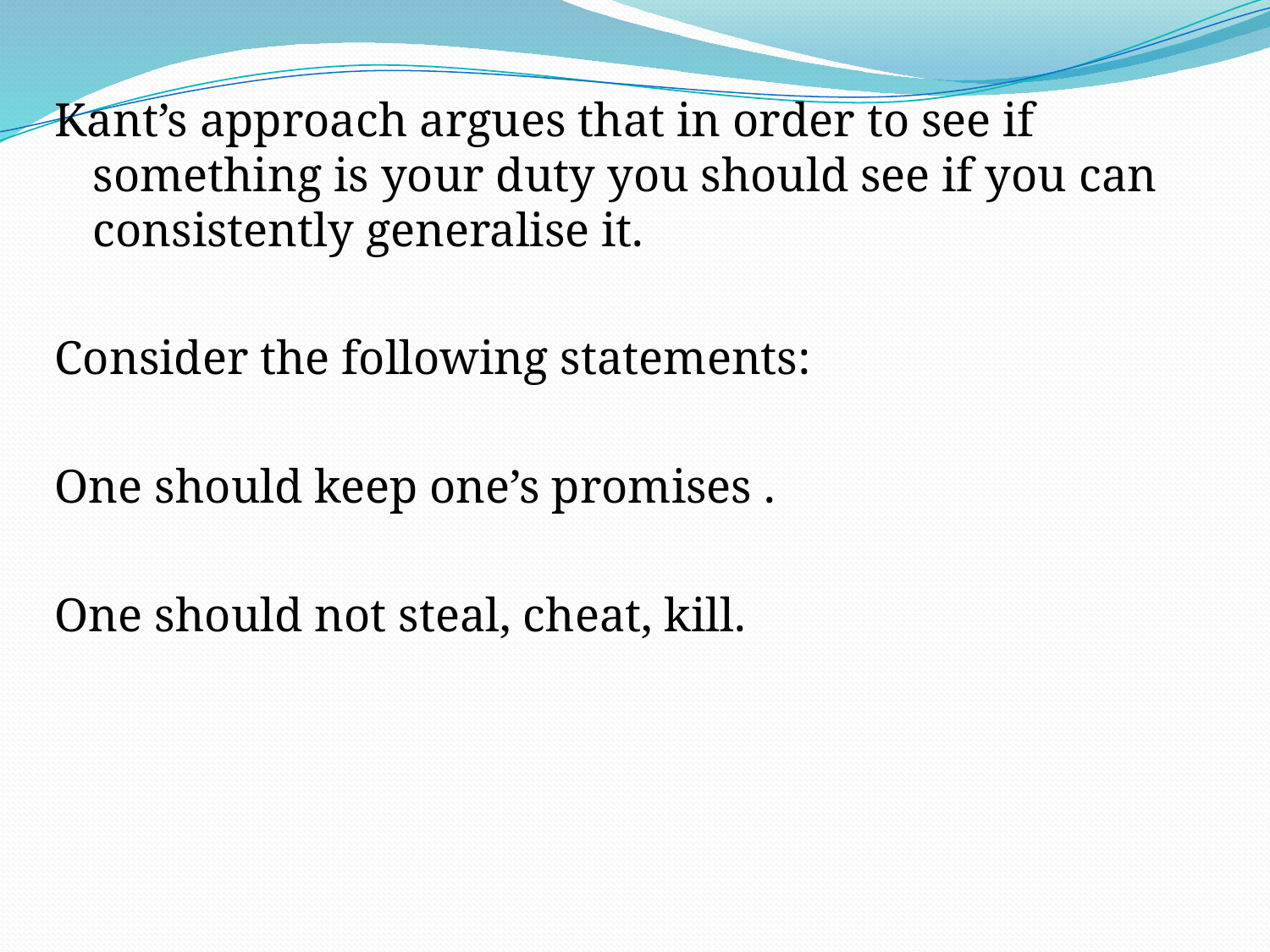

Kant’s approach argues that in order to see if something is your duty you should see if you can consistently generalise it.

Consider the following statements:

One should keep one’s promises .

One should not steal, cheat, kill.